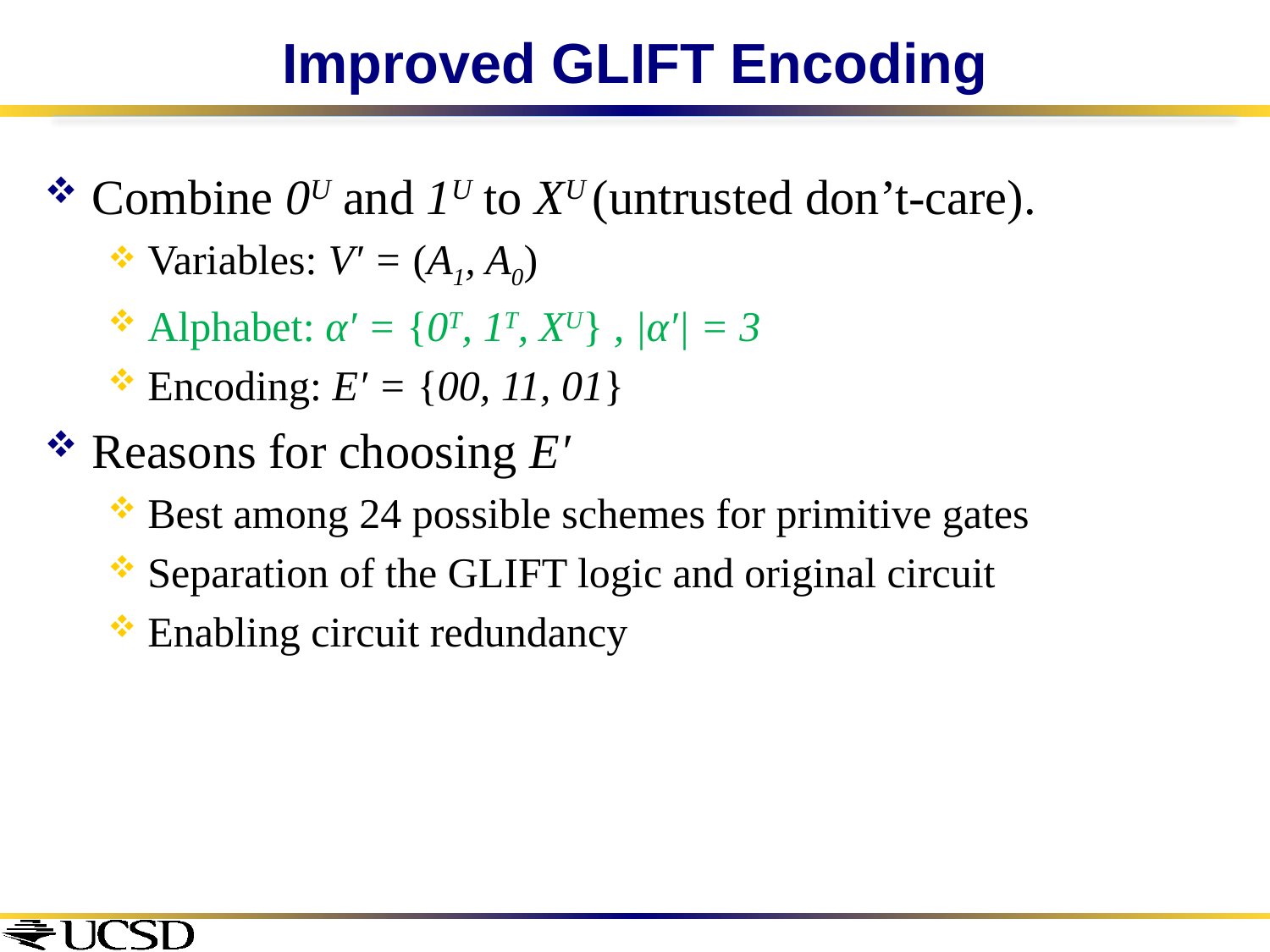

# Improved GLIFT Encoding
Combine 0U and 1U to XU (untrusted don’t-care).
Variables: V′ = (A1, A0)
Alphabet: α′ = {0T, 1T, XU} , |α′| = 3
Encoding: E′ = {00, 11, 01}
Reasons for choosing E′
Best among 24 possible schemes for primitive gates
Separation of the GLIFT logic and original circuit
Enabling circuit redundancy